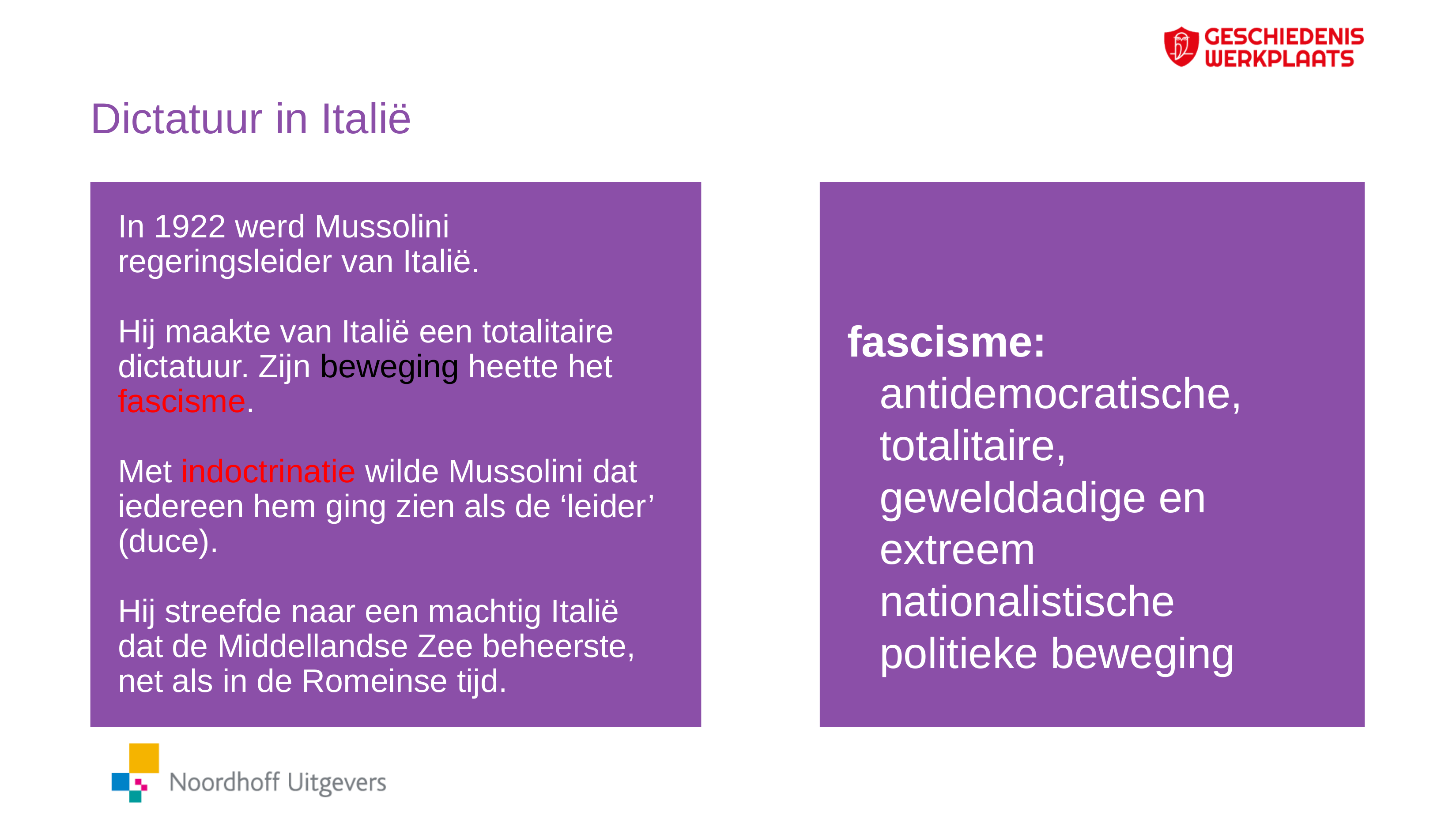

# Dictatuur in Italië
In 1922 werd Mussolini regeringsleider van Italië.

Hij maakte van Italië een totalitaire dictatuur. Zijn beweging heette het fascisme.

Met indoctrinatie wilde Mussolini dat iedereen hem ging zien als de ‘leider’ (duce).

Hij streefde naar een machtig Italië dat de Middellandse Zee beheerste, net als in de Romeinse tijd.

fascisme: antidemocratische, totalitaire, gewelddadige en extreem nationalistische politieke beweging

indoctrinatie: systematisch opdringen van ideeën